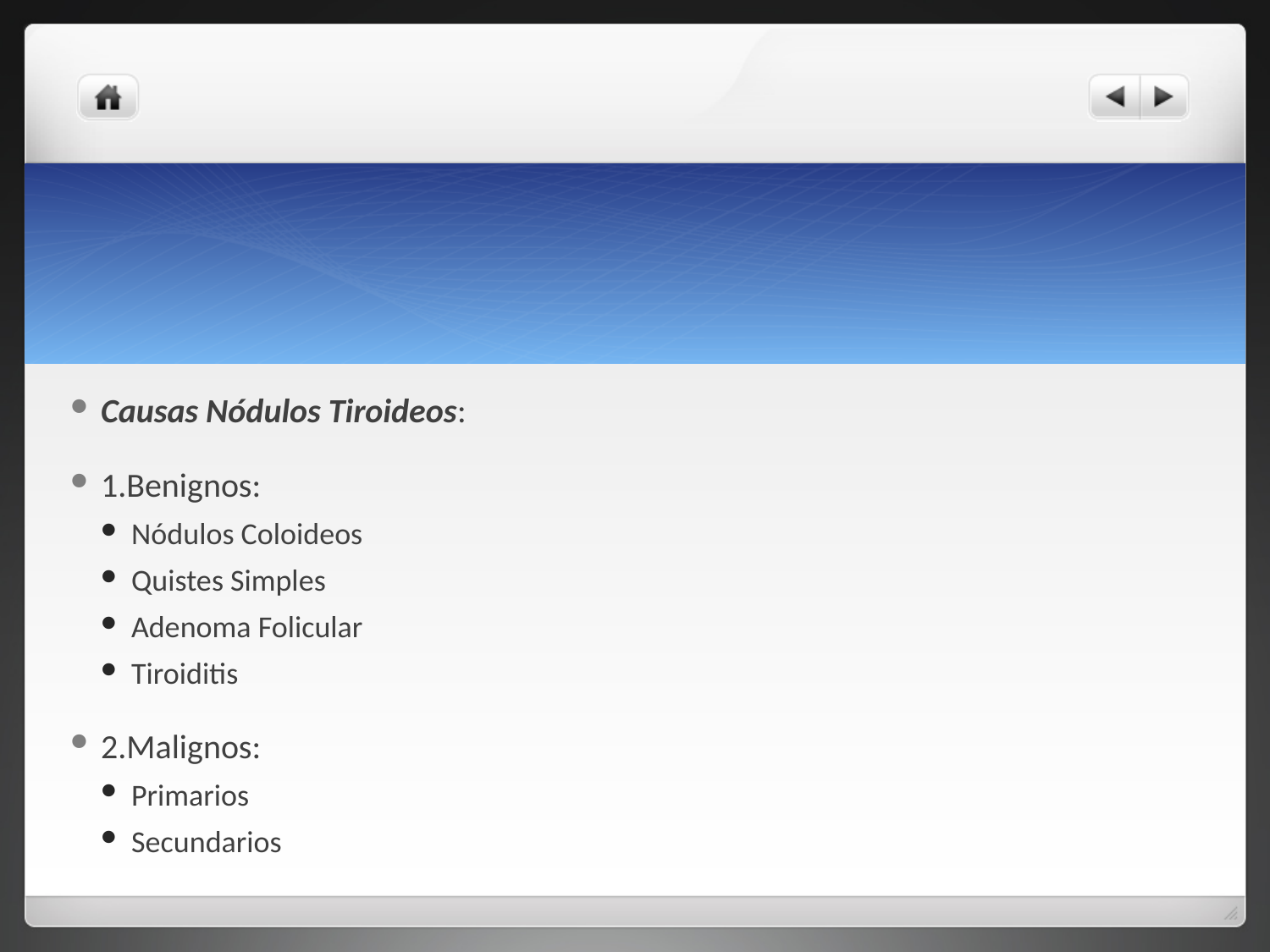

#
Causas Nódulos Tiroideos:
1.Benignos:
Nódulos Coloideos
Quistes Simples
Adenoma Folicular
Tiroiditis
2.Malignos:
Primarios
Secundarios